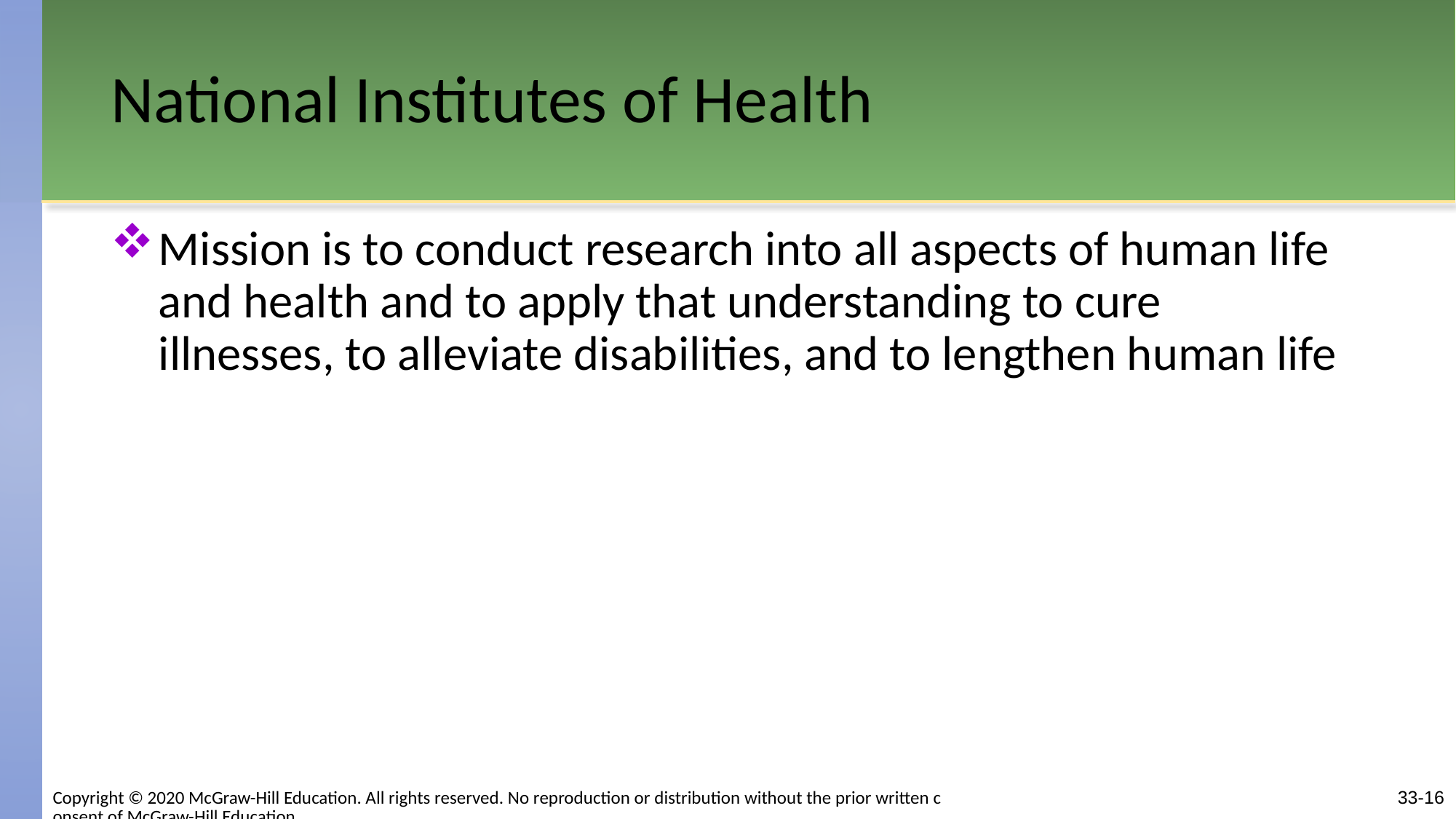

# National Institutes of Health
Mission is to conduct research into all aspects of human life and health and to apply that understanding to cure illnesses, to alleviate disabilities, and to lengthen human life
Copyright © 2020 McGraw-Hill Education. All rights reserved. No reproduction or distribution without the prior written consent of McGraw-Hill Education.
33-16